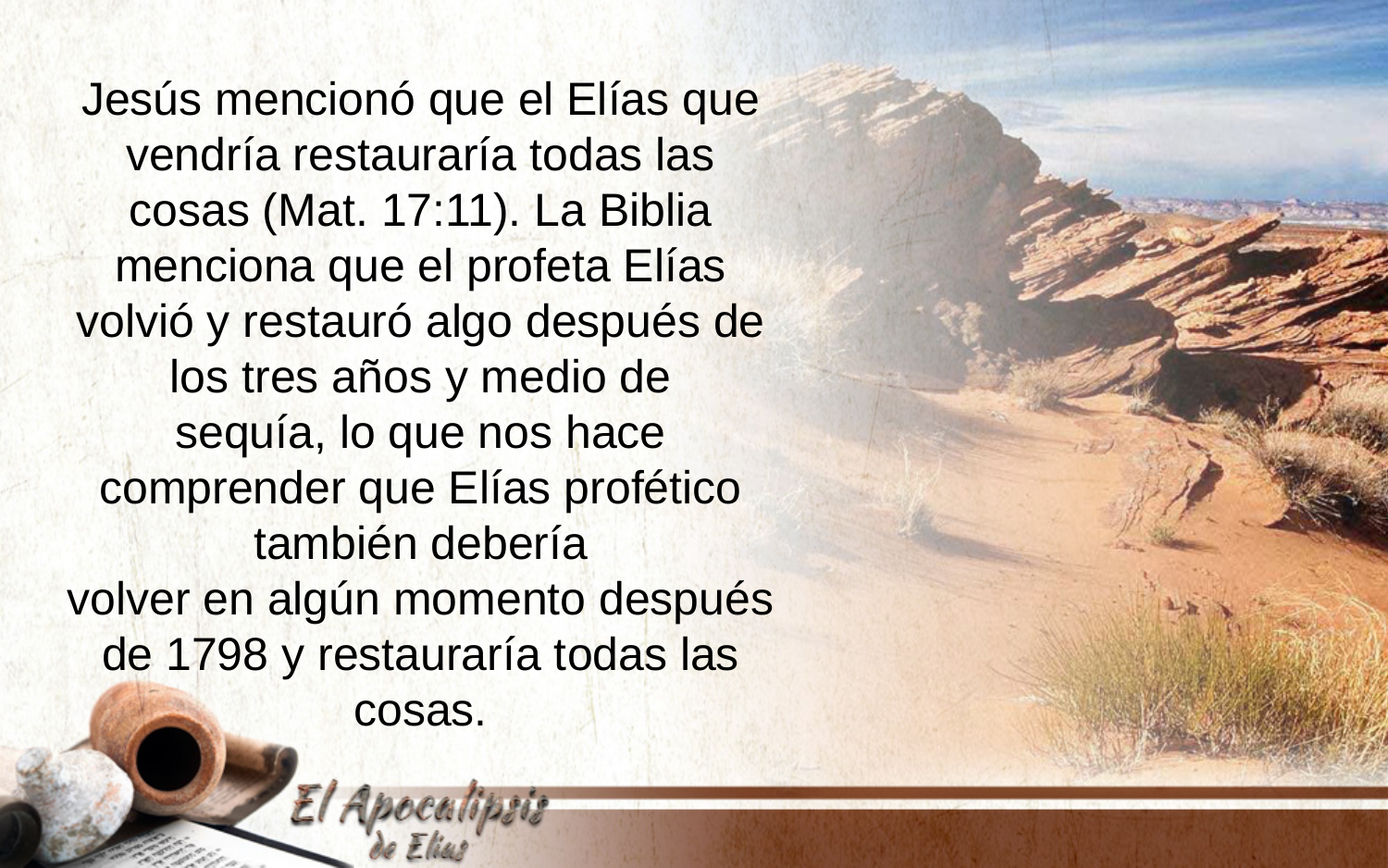

Jesús mencionó que el Elías que vendría restauraría todas las cosas (Mat. 17:11). La Biblia menciona que el profeta Elías volvió y restauró algo después de los tres años y medio de
sequía, lo que nos hace comprender que Elías profético también debería
volver en algún momento después de 1798 y restauraría todas las cosas.